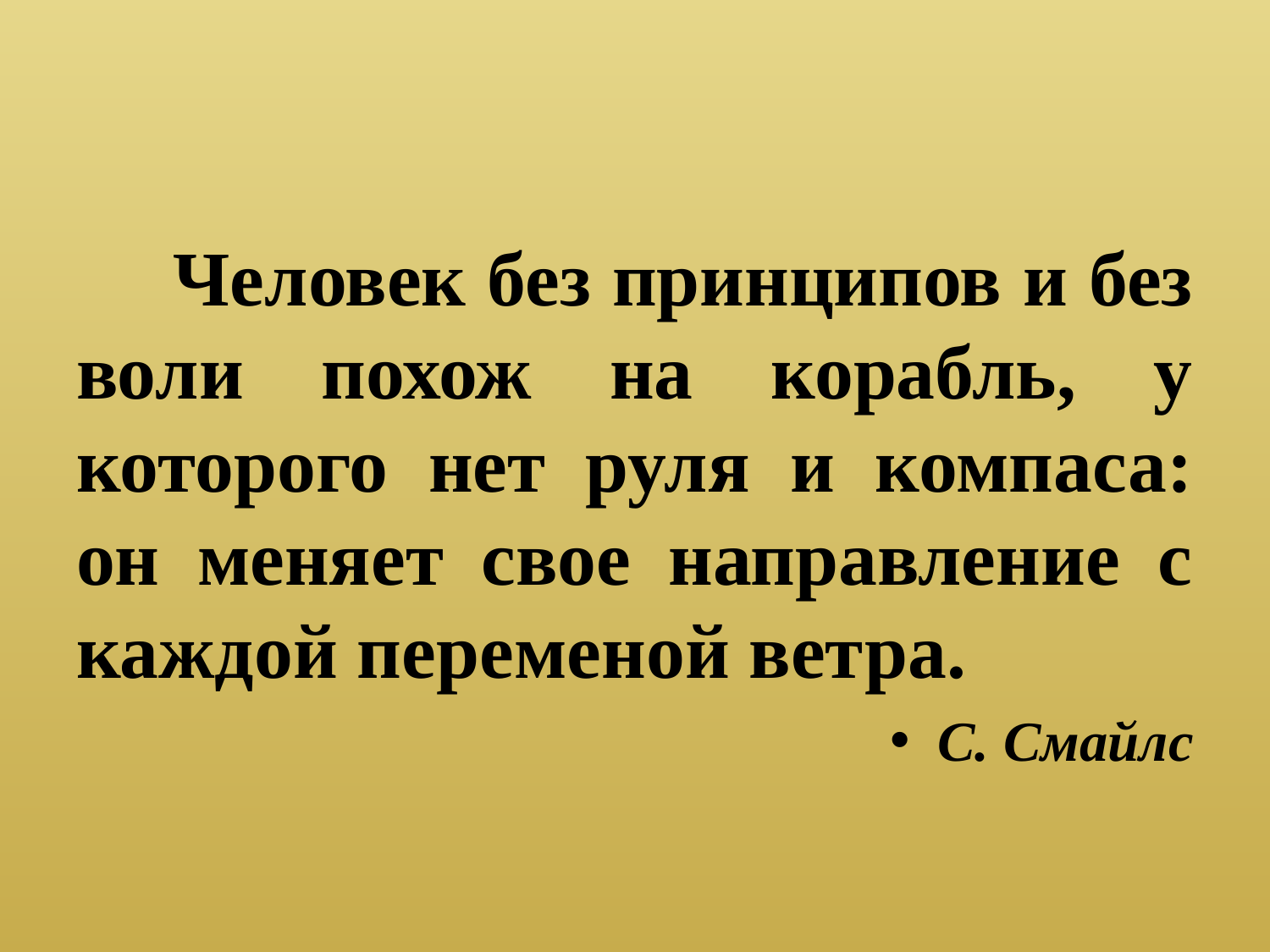

#
      Человек без принципов и без воли похож на корабль, у которо­го нет руля и компаса: он меняет свое направление с каждой пере­меной ветра.
С. Смайлс